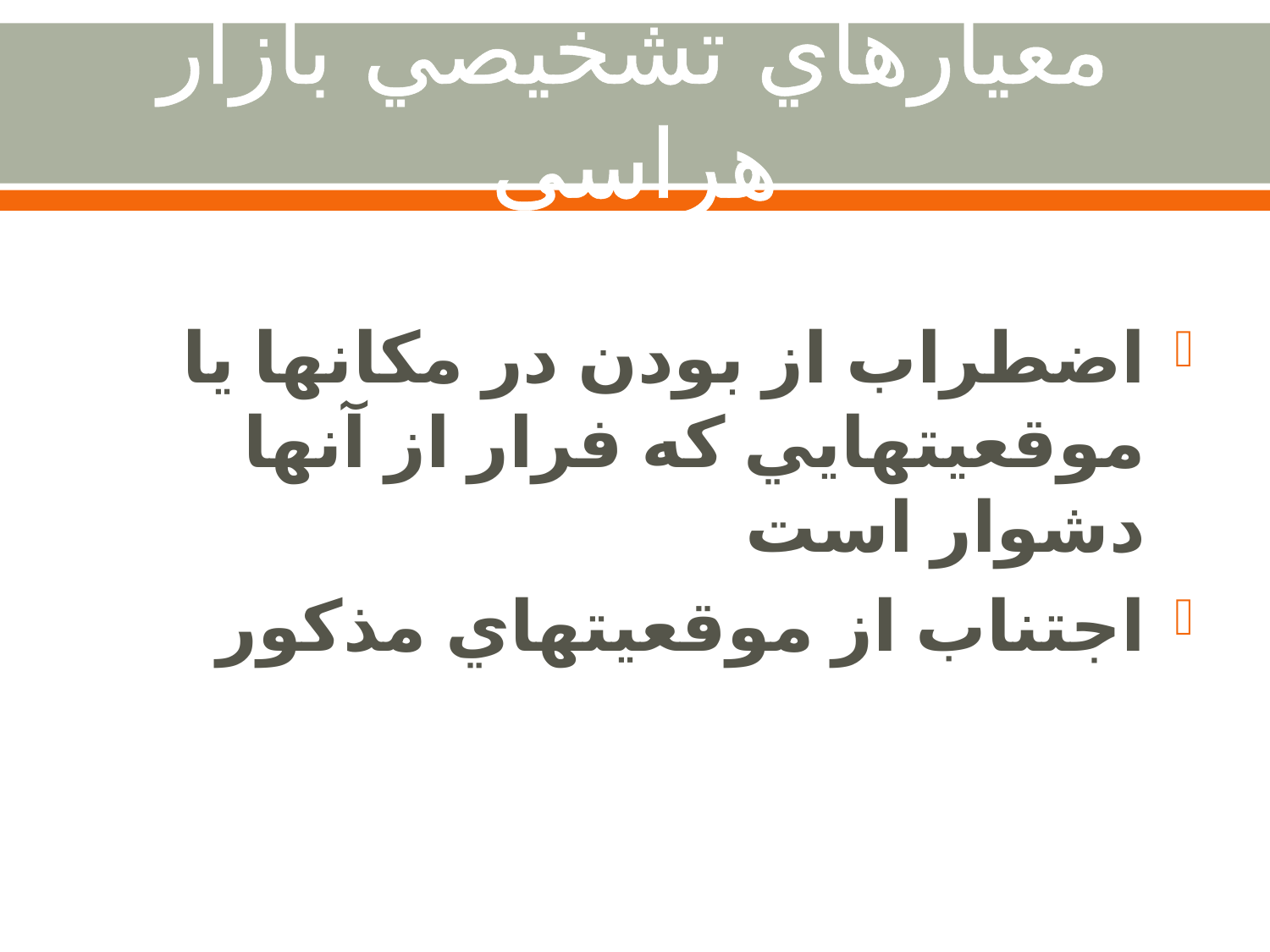

# معيارهاي تشخيصي بازار هراسي
اضطراب از بودن در مكانها يا موقعيتهايي كه فرار از آنها دشوار است
اجتناب از موقعيتهاي مذكور